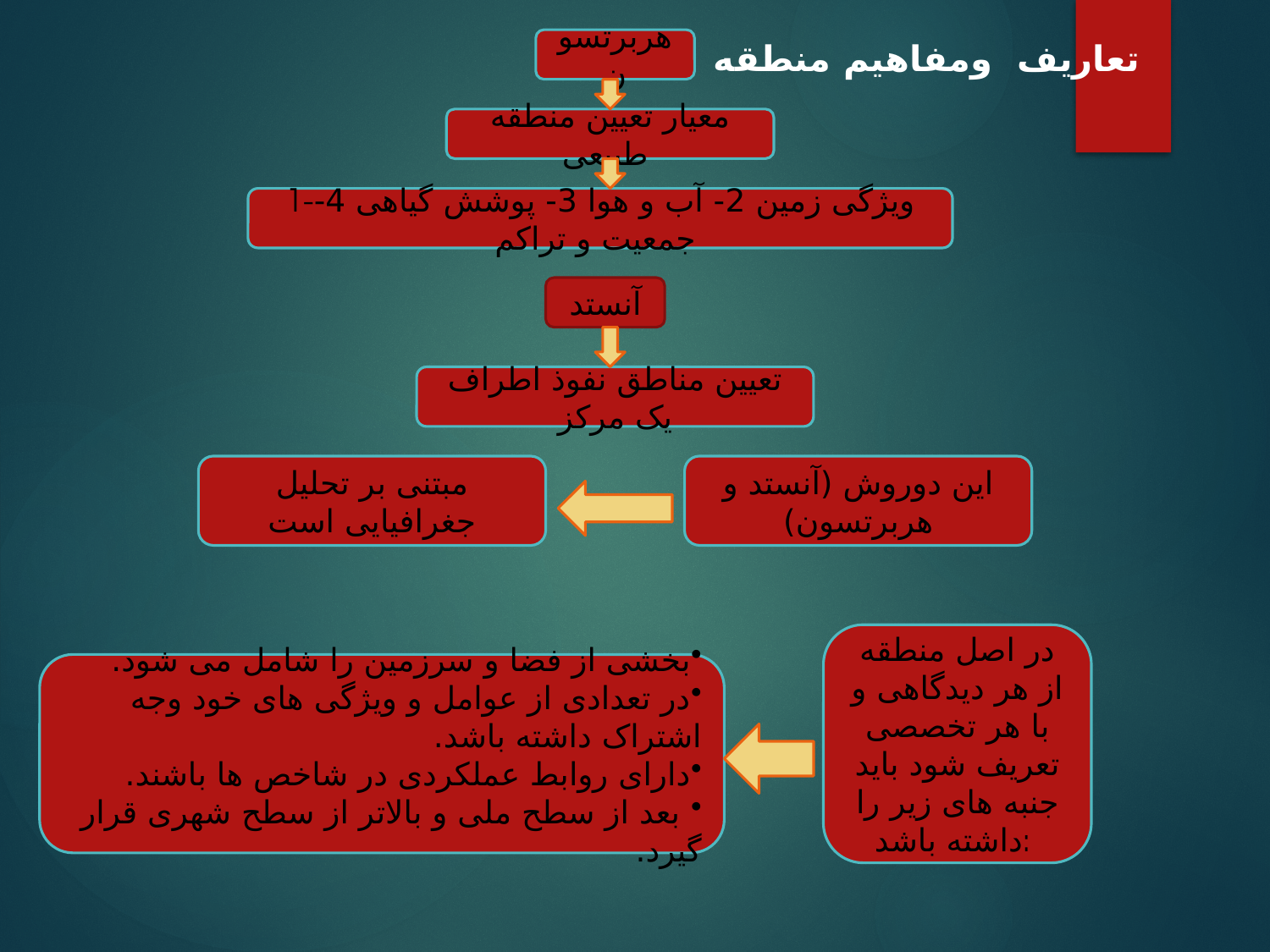

هربرتسون
تعاریف  ومفاهیم منطقه

معیار تعیین منطقه طبیعی

1-ویژگی زمین 2- آب و هوا 3- پوشش گیاهی 4- جمعیت و تراکم
آنستد

تعیین مناطق نفوذ اطراف یک مرکز

مبتنی بر تحلیل جغرافیایی است
این دوروش (آنستد و هربرتسون)
در اصل منطقه از هر دیدگاهی و با هر تخصصی تعریف شود باید جنبه های زیر را داشته باشد:
بخشی از فضا و سرزمین را شامل می شود.
در تعدادی از عوامل و ویژگی های خود وجه اشتراک داشته باشد.
دارای روابط عملکردی در شاخص ها باشند.
 بعد از سطح ملی و بالاتر از سطح شهری قرار گیرد.